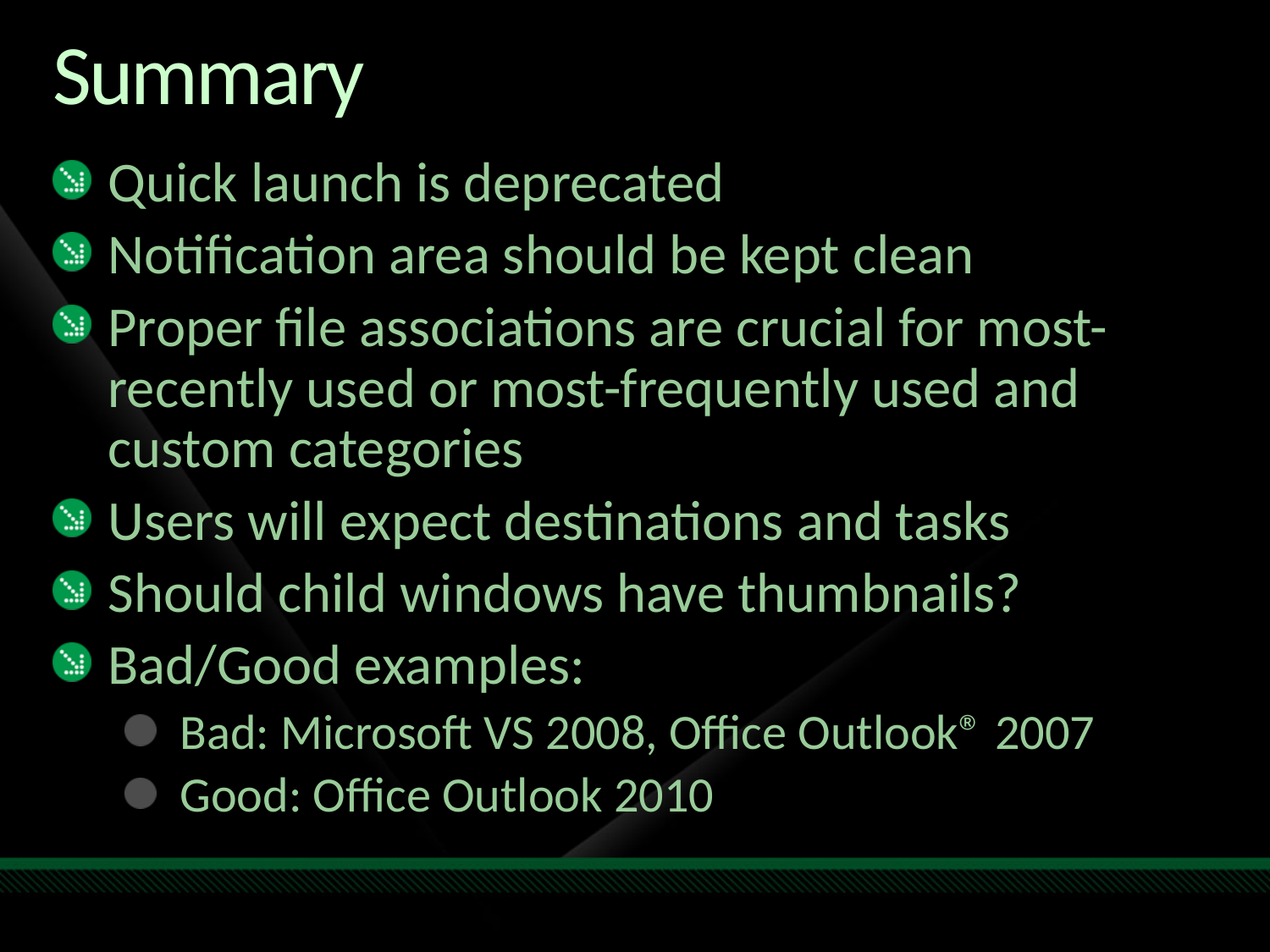

# Summary
Quick launch is deprecated
Notification area should be kept clean
Proper file associations are crucial for most-recently used or most-frequently used and custom categories
Users will expect destinations and tasks
Should child windows have thumbnails?
Bad/Good examples:
Bad: Microsoft VS 2008, Office Outlook® 2007
Good: Office Outlook 2010